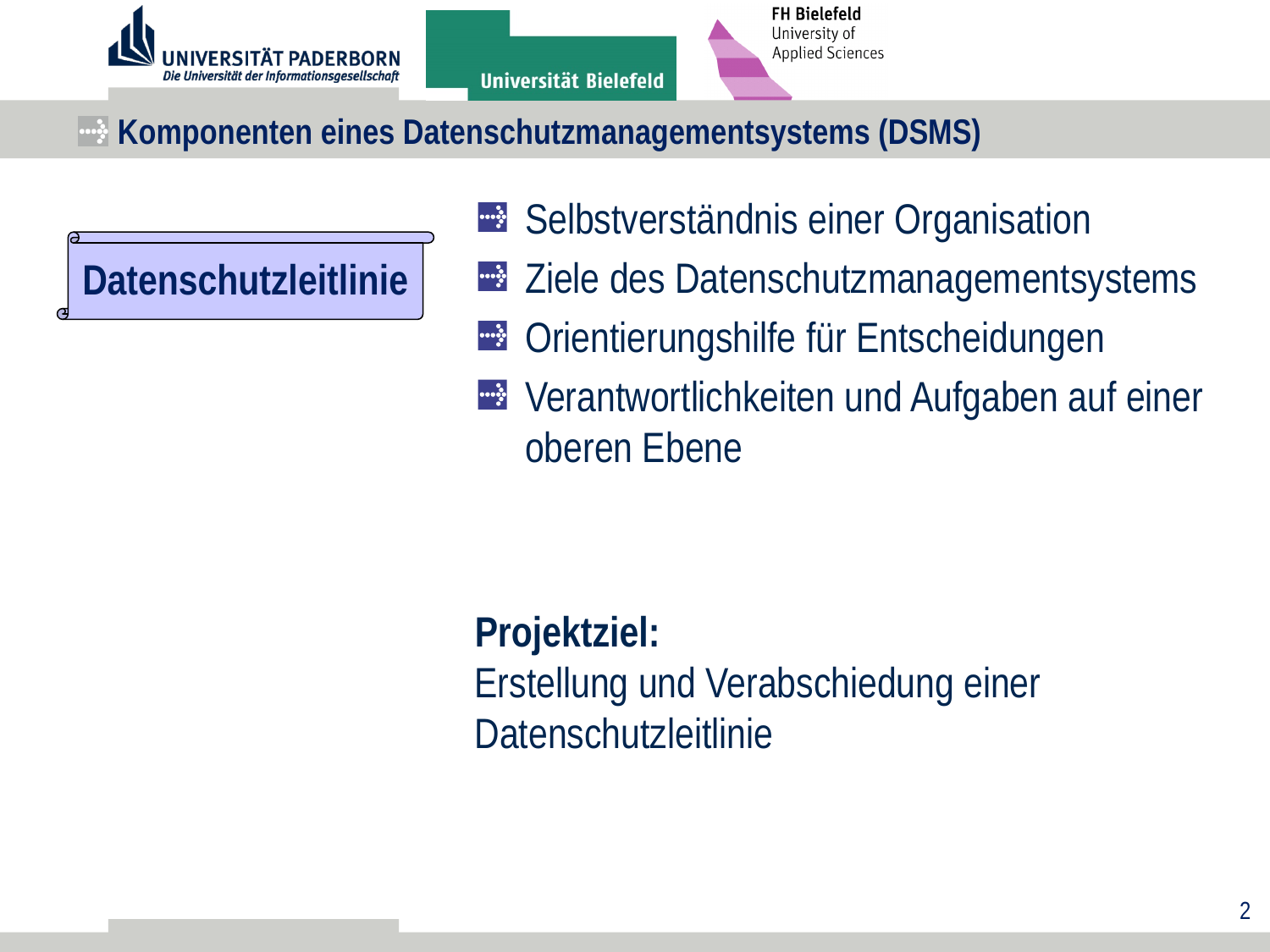

# Komponenten eines Datenschutzmanagementsystems (DSMS)

Selbstverständnis einer Organisation
Ziele des Datenschutzmanagementsystems
Orientierungshilfe für Entscheidungen
Verantwortlichkeiten und Aufgaben auf einer oberen Ebene

Datenschutzleitlinie
Projektziel:
Erstellung und Verabschiedung einer Datenschutzleitlinie
2